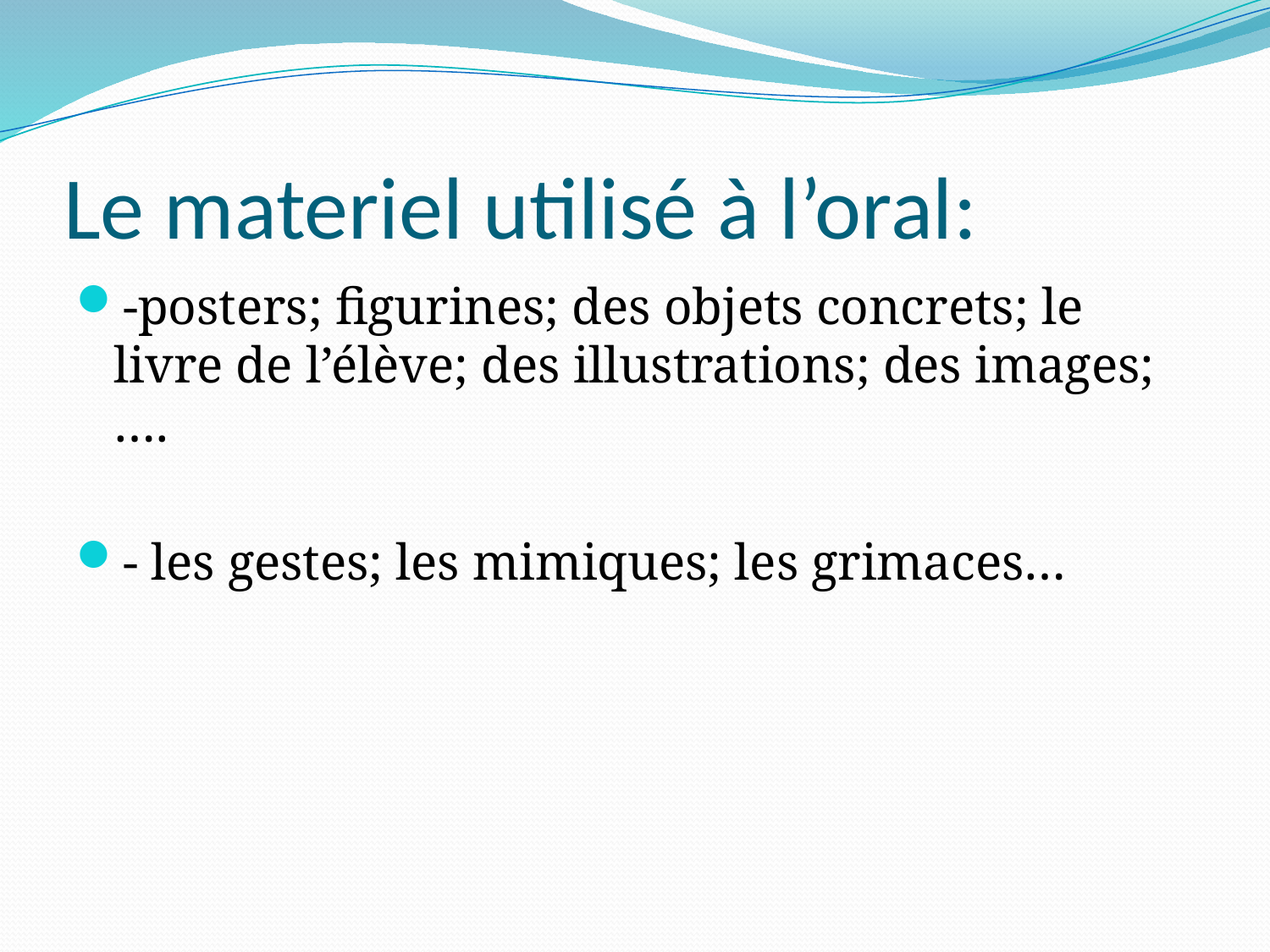

# Le materiel utilisé à l’oral:
-posters; figurines; des objets concrets; le livre de l’élève; des illustrations; des images;….

- les gestes; les mimiques; les grimaces…